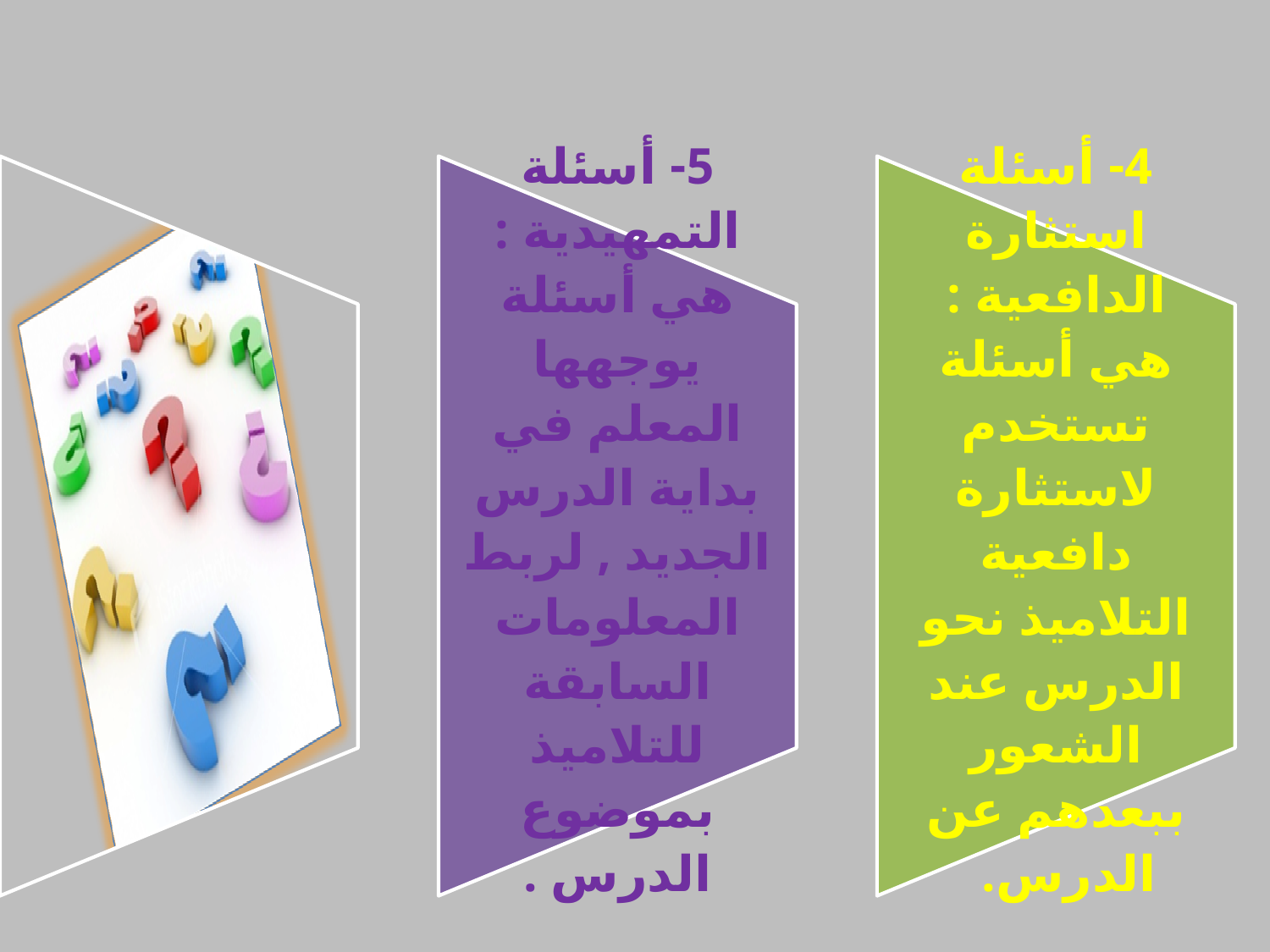

5- أسئلة التمهيدية :
4- أسئلة استثارة الدافعية :